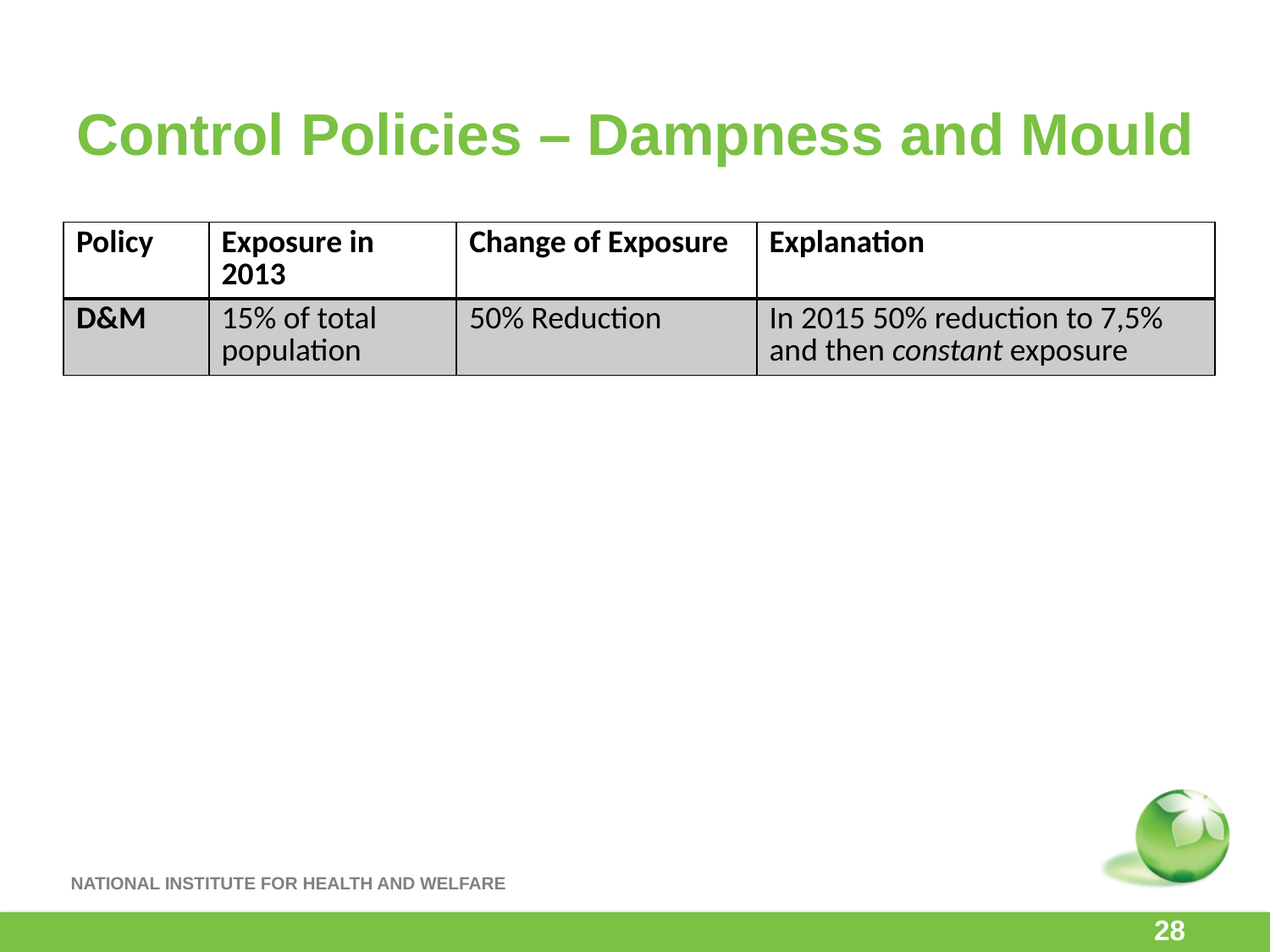

# Control Policies – Dampness and Mould
| Policy | Exposure in 2013 | Change of Exposure | Explanation |
| --- | --- | --- | --- |
| D&M | 15% of total population | 50% Reduction | In 2015 50% reduction to 7,5% and then constant exposure |
28